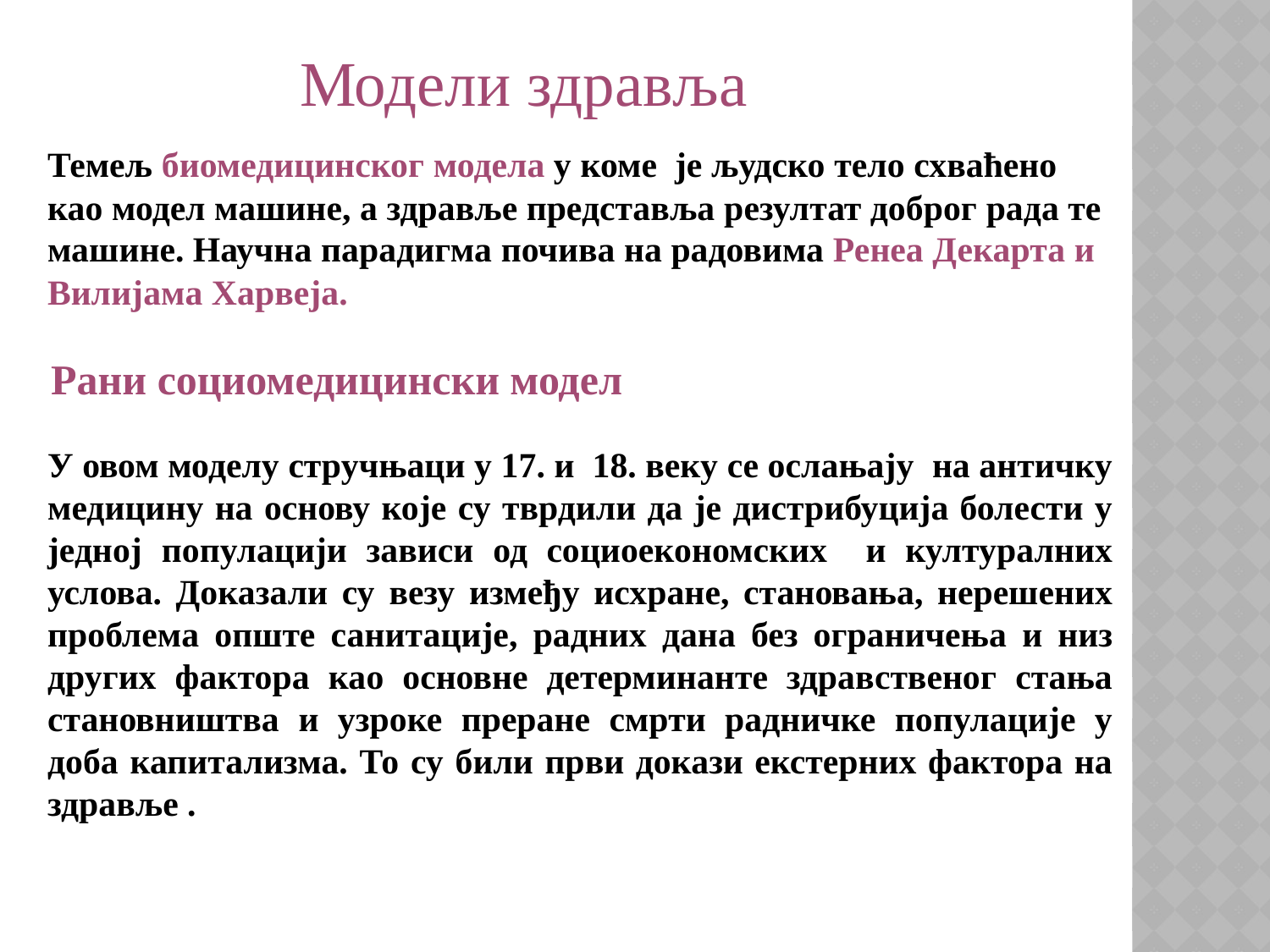

Модели здравља
Темељ биомедицинског модела у коме  је људско тело схваћено као модел машине, а здравље представља резултат доброг рада те машине. Научна парадигма почива на радовима Ренеа Декарта и Вилијама Харвеја.
Рани социомедицински модел
У овом моделу стручњаци у 17. и  18. веку се ослањају  на античку медицину на основу које су тврдили да је дистрибуција болести у једној популацији зависи од социоекономских  и културалних услова. Доказали су везу између исхране, становања, нерешених проблема опште санитације, радних дана без ограничења и низ других фактора као основне детерминанте здравственог стања становништва и узроке преране смрти радничке популације у доба капитализма. То су били први докази екстерних фактора на здравље .